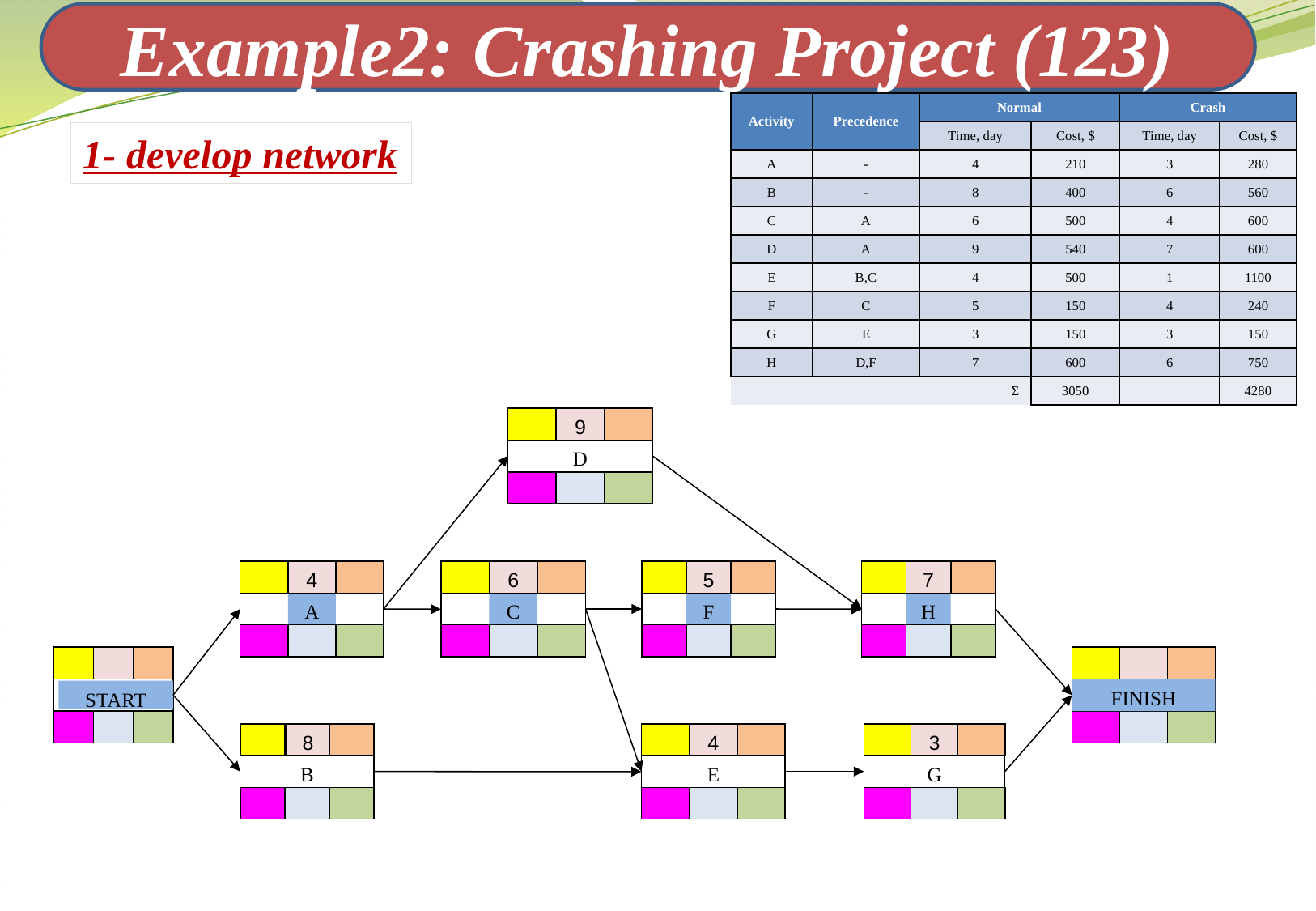

Example2: Crashing Project (123)
| Activity | Precedence | Normal |  | Crash |  |
| --- | --- | --- | --- | --- | --- |
|  |  | Time, day | Cost, $ | Time, day | Cost, $ |
| A | - | 4 | 210 | 3 | 280 |
| B | - | 8 | 400 | 6 | 560 |
| C | A | 6 | 500 | 4 | 600 |
| D | A | 9 | 540 | 7 | 600 |
| E | B,C | 4 | 500 | 1 | 1100 |
| F | C | 5 | 150 | 4 | 240 |
| G | E | 3 | 150 | 3 | 150 |
| H | D,F | 7 | 600 | 6 | 750 |
|  |  | Σ | 3050 |  | 4280 |
1- develop network

9

D

5

F

7

H

4

A

6

C

FINISH

START

3

G

8

B

4

E